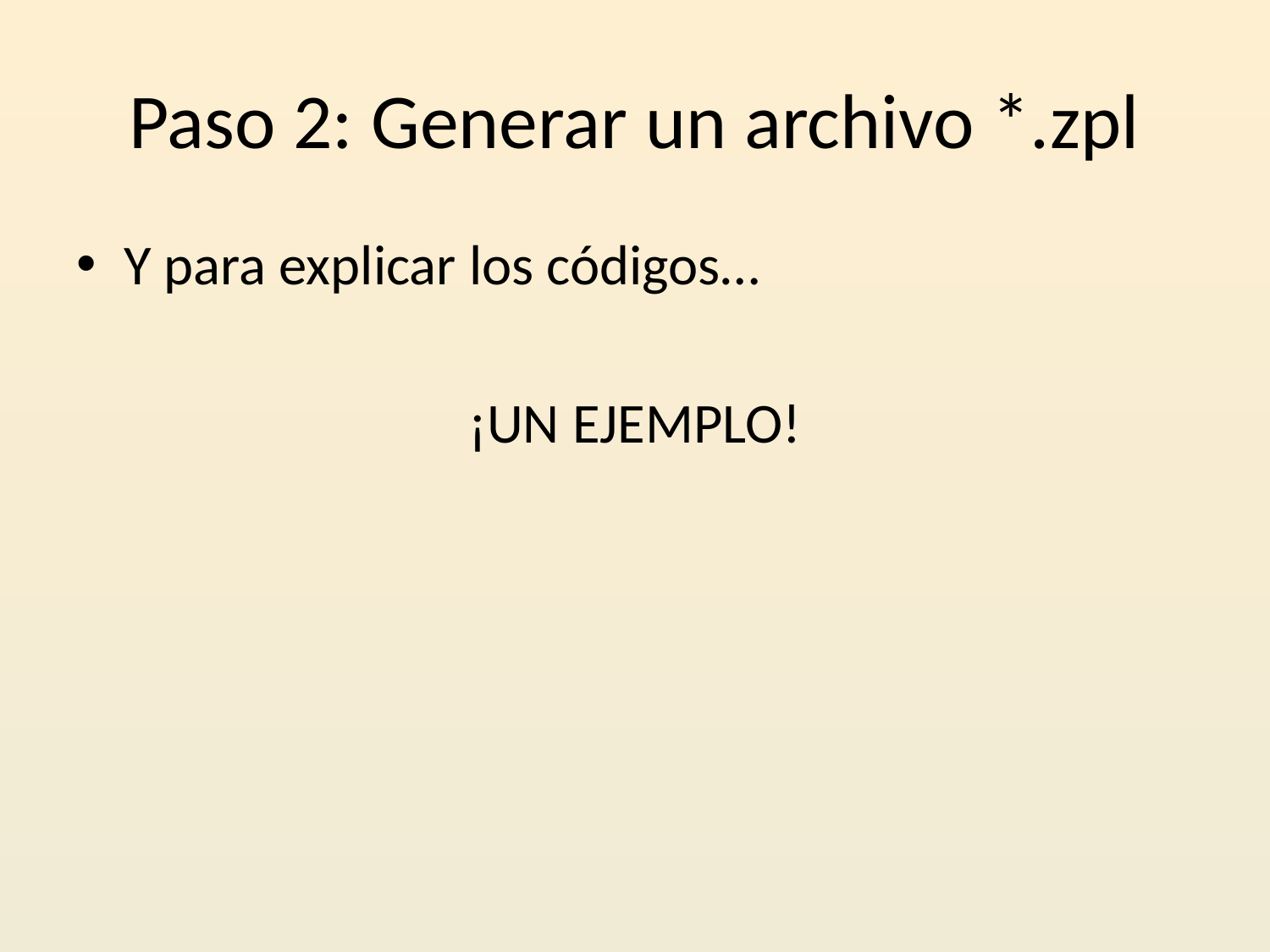

# Paso 2: Generar un archivo *.zpl
Y para explicar los códigos…

¡UN EJEMPLO!